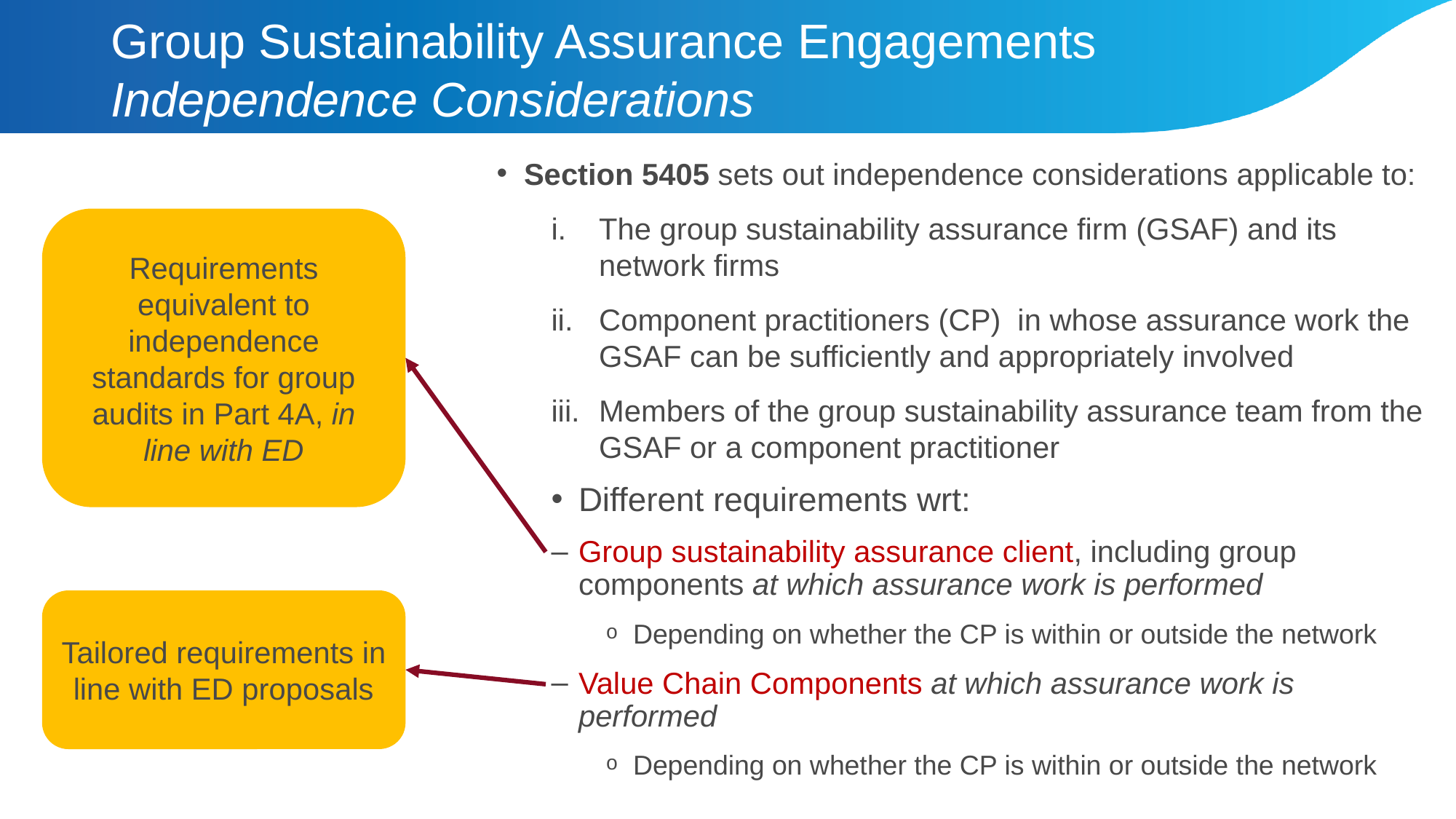

# Group Sustainability Assurance Engagements Independence Considerations
Section 5405 sets out independence considerations applicable to:
The group sustainability assurance firm (GSAF) and its network firms
Component practitioners (CP)  in whose assurance work the GSAF can be sufficiently and appropriately involved
Members of the group sustainability assurance team from the GSAF or a component practitioner
Different requirements wrt:
Group sustainability assurance client, including group components at which assurance work is performed
Depending on whether the CP is within or outside the network
Value Chain Components at which assurance work is performed
Depending on whether the CP is within or outside the network

Requirements equivalent to independence standards for group audits in Part 4A, in line with ED
Tailored requirements in line with ED proposals